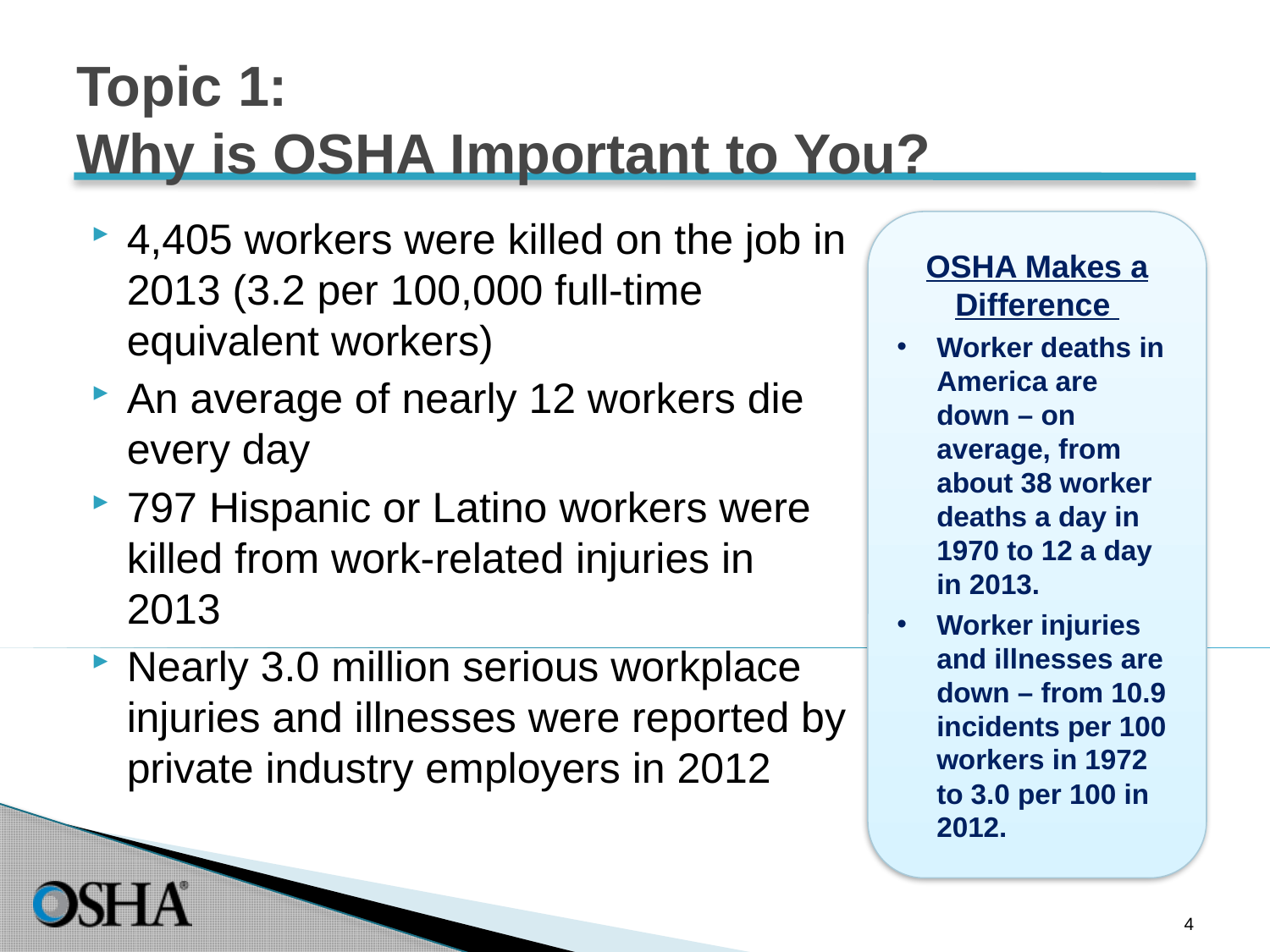

# Topic 1: Why is OSHA Important to You?
4,405 workers were killed on the job in 2013 (3.2 per 100,000 full-time equivalent workers)
An average of nearly 12 workers die every day
797 Hispanic or Latino workers were killed from work-related injuries in 2013
Nearly 3.0 million serious workplace injuries and illnesses were reported by private industry employers in 2012

OSHA Makes a Difference
Worker deaths in America are down – on average, from about 38 worker deaths a day in 1970 to 12 a day in 2013.
Worker injuries and illnesses are down – from 10.9 incidents per 100 workers in 1972 to 3.0 per 100 in 2012.
4